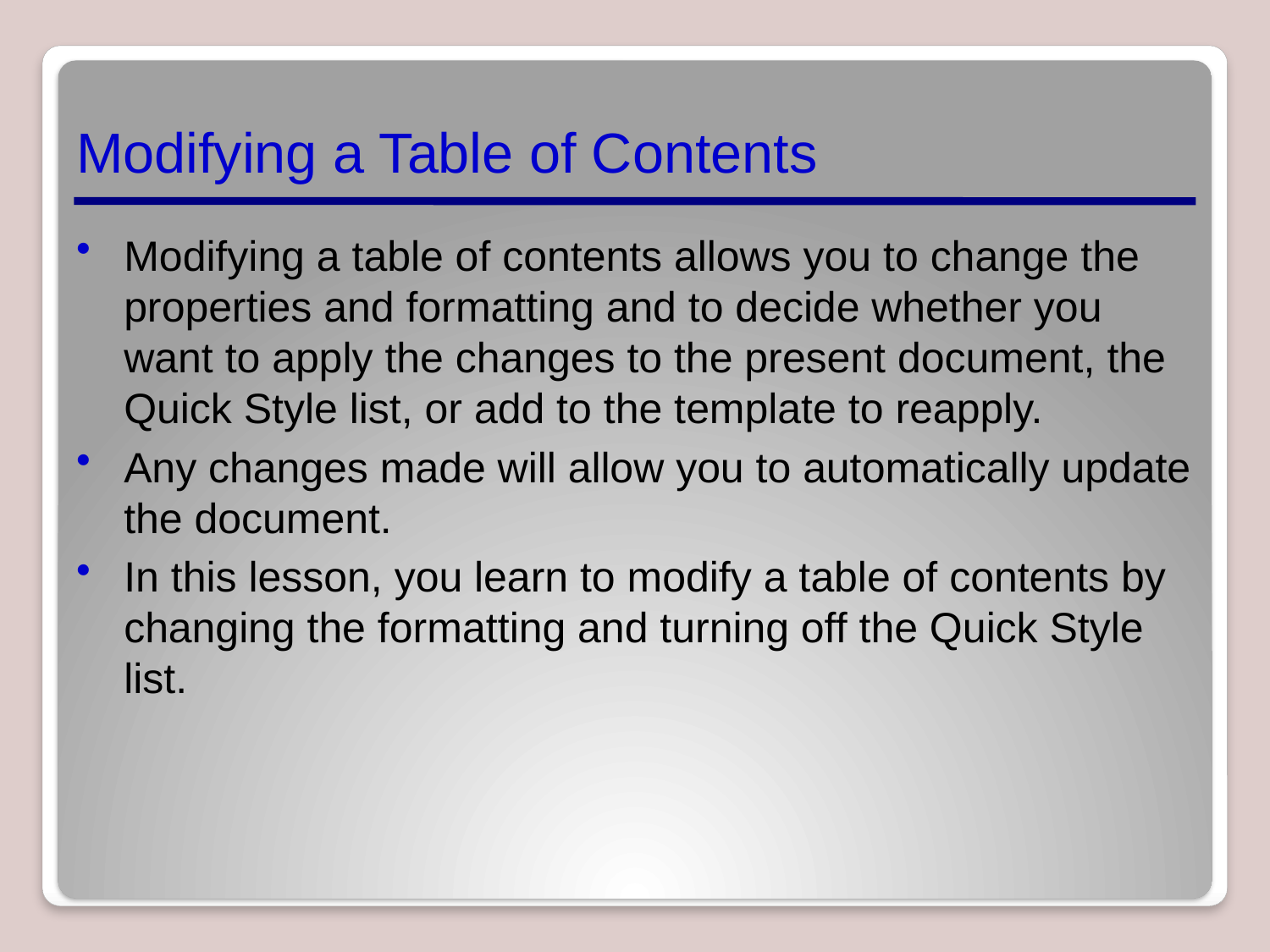

# Modifying a Table of Contents
Modifying a table of contents allows you to change the properties and formatting and to decide whether you want to apply the changes to the present document, the Quick Style list, or add to the template to reapply.
Any changes made will allow you to automatically update the document.
In this lesson, you learn to modify a table of contents by changing the formatting and turning off the Quick Style list.